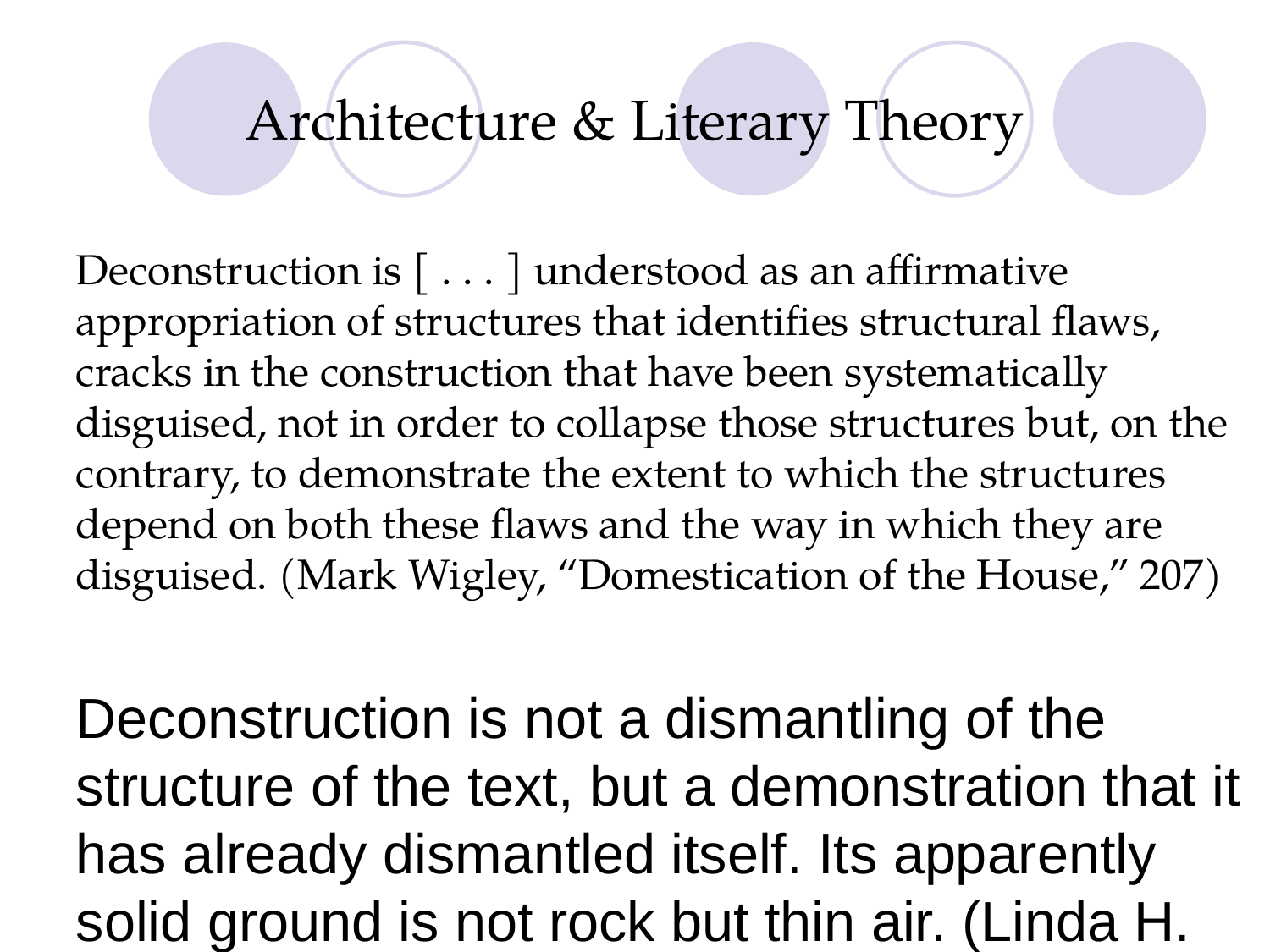

# Architecture & Literary Theory
Deconstruction is [ . . . ] understood as an affirmative appropriation of structures that identifies structural flaws, cracks in the construction that have been systematically disguised, not in order to collapse those structures but, on the contrary, to demonstrate the extent to which the structures depend on both these flaws and the way in which they are disguised. (Mark Wigley, “Domestication of the House,” 207)
Deconstruction is not a dismantling of the structure of the text, but a demonstration that it has already dismantled itself. Its apparently solid ground is not rock but thin air. (Linda H. Peterson)